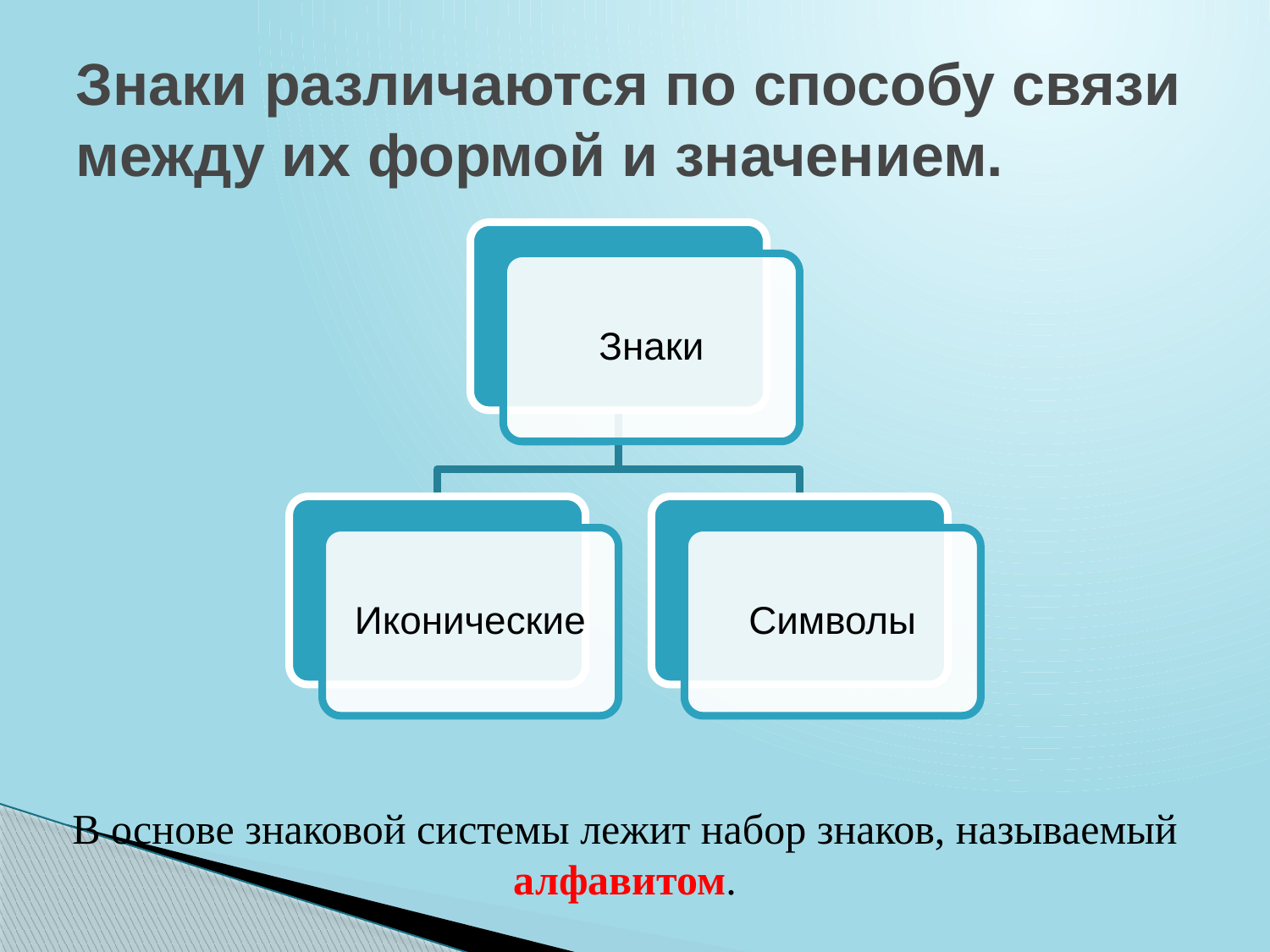

# Знаки различаются по способу связи между их формой и значением.
Знаки
Иконические
Символы
В основе знаковой системы лежит набор знаков, называемый алфавитом.